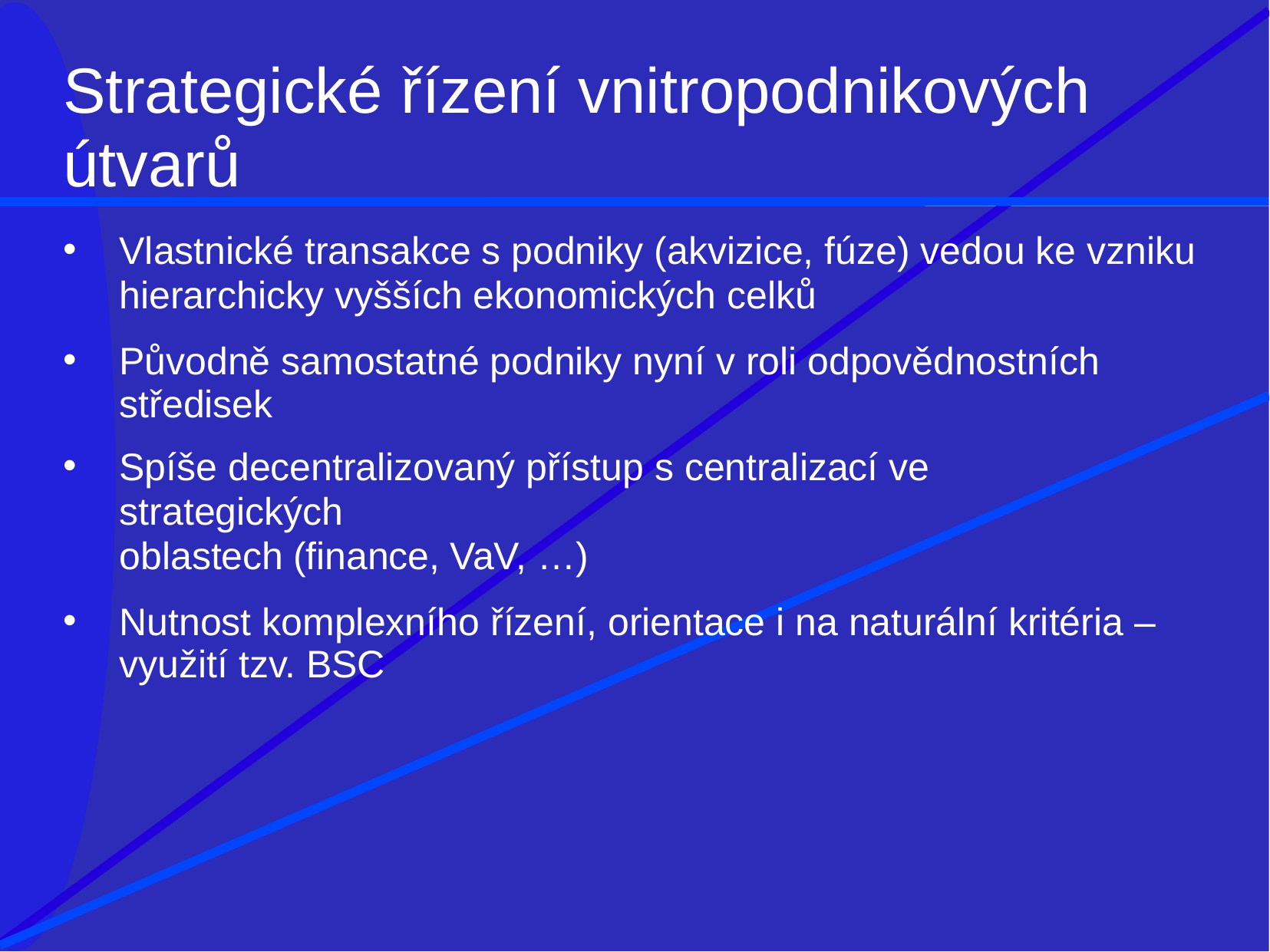

# Strategické řízení vnitropodnikových
útvarů
Vlastnické transakce s podniky (akvizice, fúze) vedou ke vzniku
hierarchicky vyšších ekonomických celků
Původně samostatné podniky nyní v roli odpovědnostních středisek
Spíše decentralizovaný přístup s centralizací ve strategických
oblastech (finance, VaV, …)
Nutnost komplexního řízení, orientace i na naturální kritéria – využití tzv. BSC